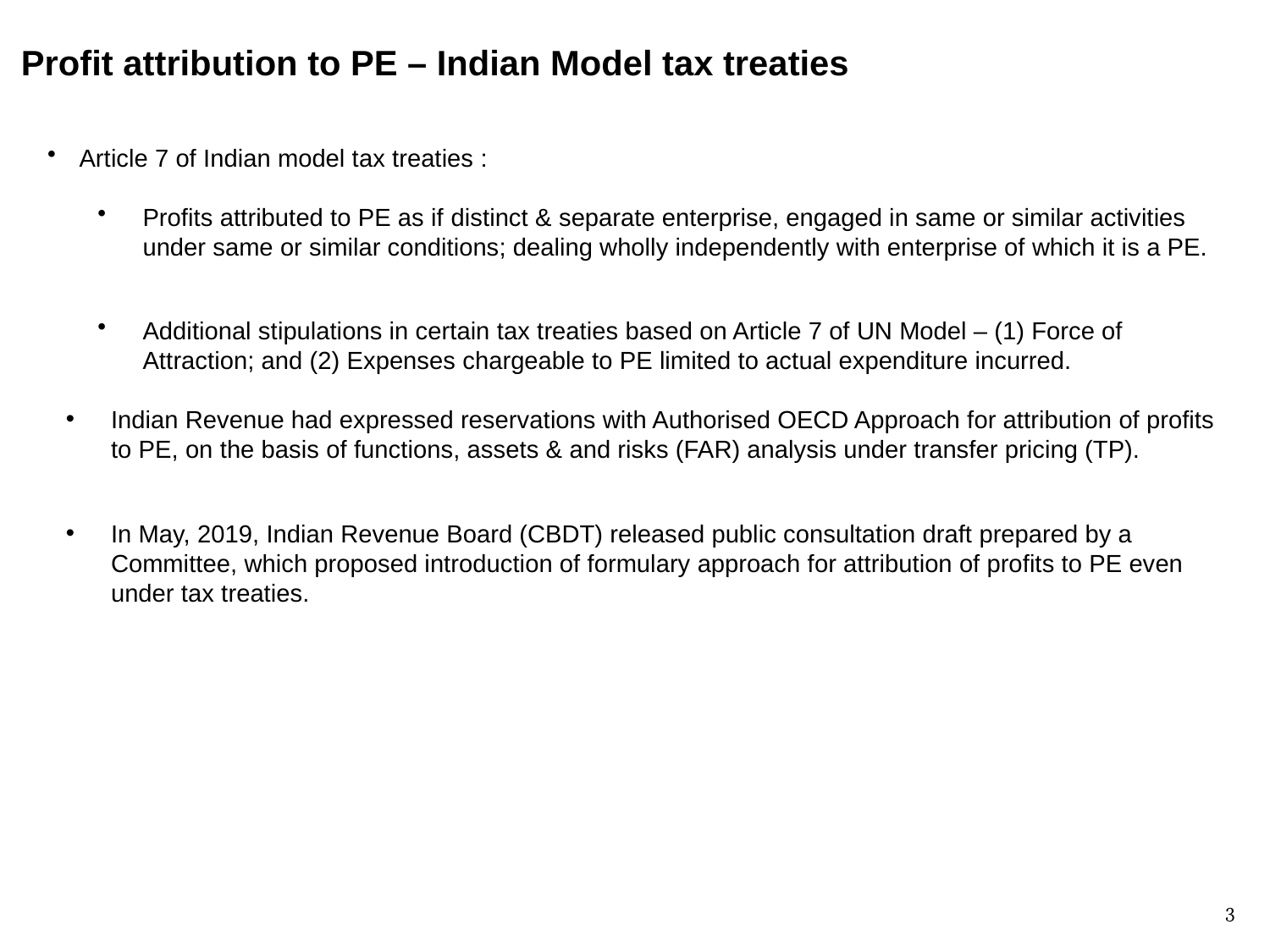

Profit attribution to PE – Indian Model tax treaties
Article 7 of Indian model tax treaties :

Profits attributed to PE as if distinct & separate enterprise, engaged in same or similar activities under same or similar conditions; dealing wholly independently with enterprise of which it is a PE.

Additional stipulations in certain tax treaties based on Article 7 of UN Model – (1) Force of Attraction; and (2) Expenses chargeable to PE limited to actual expenditure incurred.

Indian Revenue had expressed reservations with Authorised OECD Approach for attribution of profits to PE, on the basis of functions, assets & and risks (FAR) analysis under transfer pricing (TP).

In May, 2019, Indian Revenue Board (CBDT) released public consultation draft prepared by a Committee, which proposed introduction of formulary approach for attribution of profits to PE even under tax treaties.